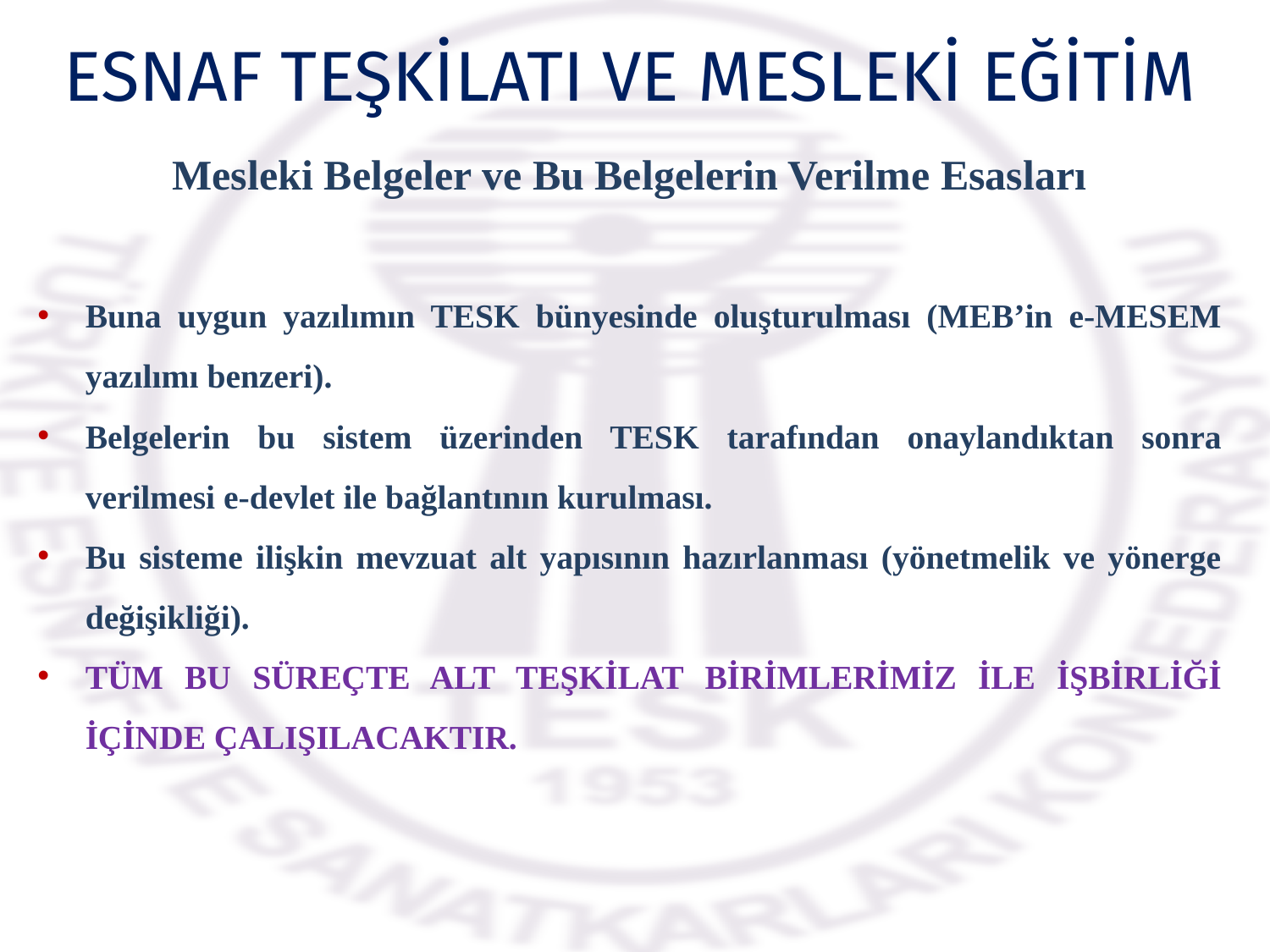

ESNAF TEŞKİLATI VE MESLEKİ EĞİTİM
Mesleki Belgeler ve Bu Belgelerin Verilme Esasları

Buna uygun yazılımın TESK bünyesinde oluşturulması (MEB’in e-MESEM yazılımı benzeri).
Belgelerin bu sistem üzerinden TESK tarafından onaylandıktan sonra verilmesi e-devlet ile bağlantının kurulması.
Bu sisteme ilişkin mevzuat alt yapısının hazırlanması (yönetmelik ve yönerge değişikliği).
TÜM BU SÜREÇTE ALT TEŞKİLAT BİRİMLERİMİZ İLE İŞBİRLİĞİ İÇİNDE ÇALIŞILACAKTIR.